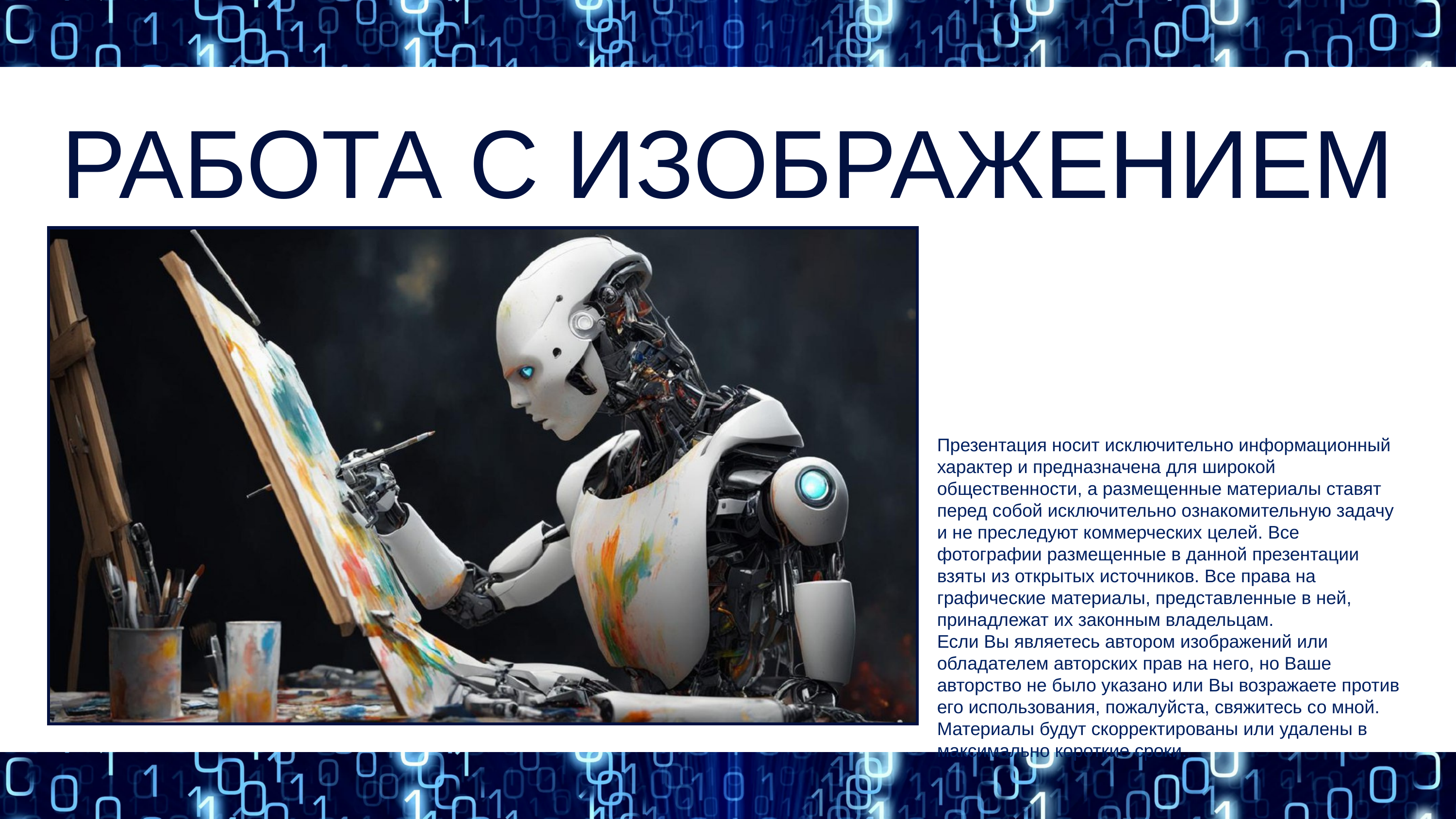

РАБОТА С ИЗОБРАЖЕНИЕМ

Презентация носит исключительно информационный характер и предназначена для широкой общественности, а размещенные материалы ставят перед собой исключительно ознакомительную задачу и не преследуют коммерческих целей. Все фотографии размещенные в данной презентации взяты из открытых источников. Все права на графические материалы, представленные в ней, принадлежат их законным владельцам.
Если Вы являетесь автором изображений или обладателем авторских прав на него, но Ваше авторство не было указано или Вы возражаете против его использования, пожалуйста, свяжитесь со мной. Материалы будут скорректированы или удалены в максимально короткие сроки.